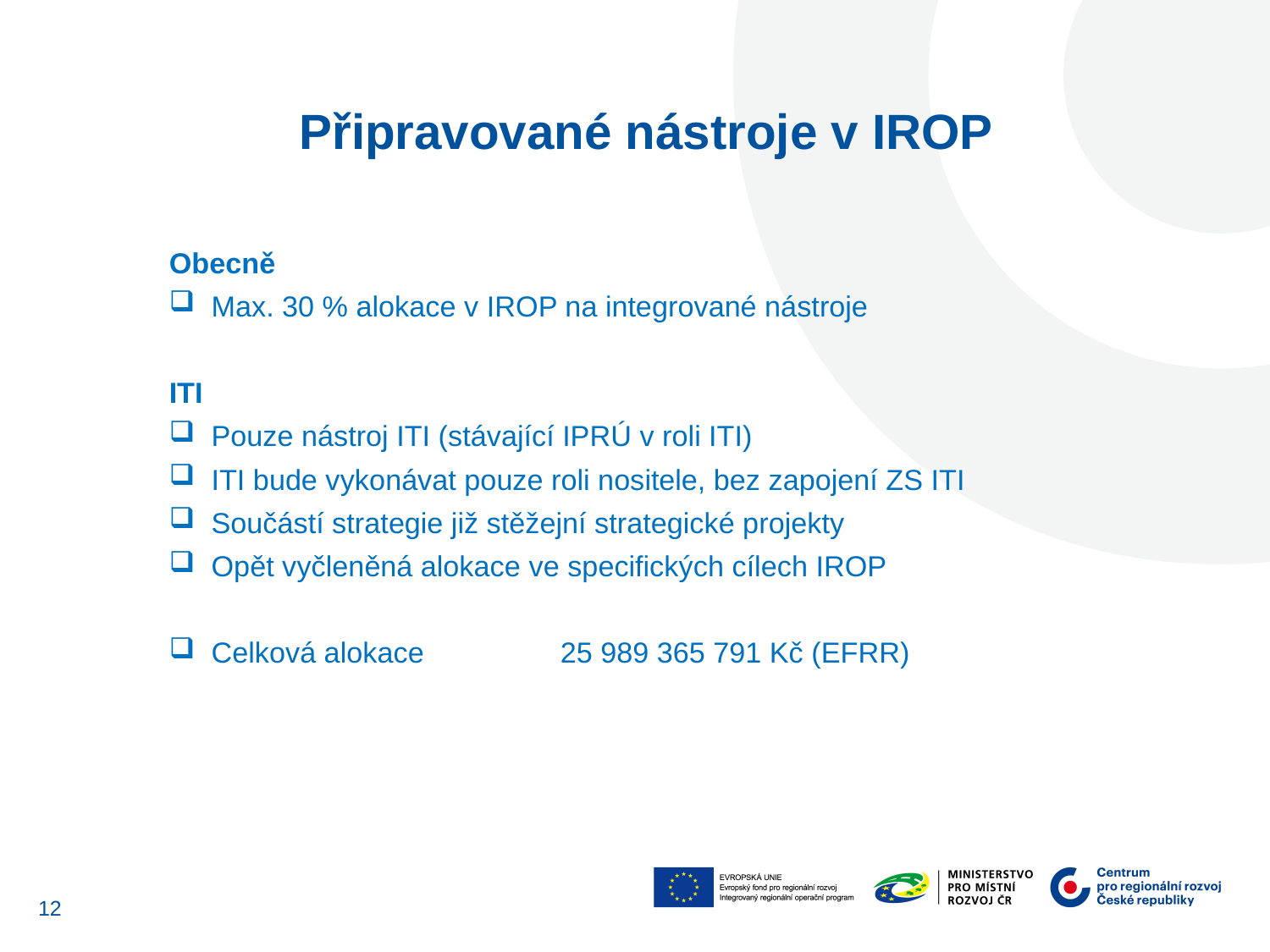

Připravované nástroje v IROP
Obecně​
Max. 30 % alokace v IROP na integrované nástroje​
​
ITI​
Pouze nástroj ITI (stávající IPRÚ v roli ITI)​
ITI bude vykonávat pouze roli nositele, bez zapojení ZS ITI​
Součástí strategie již stěžejní strategické projekty​
Opět vyčleněná alokace ve specifických cílech IROP​

Celková alokace                 25 989 365 791 Kč (EFRR)

​
12